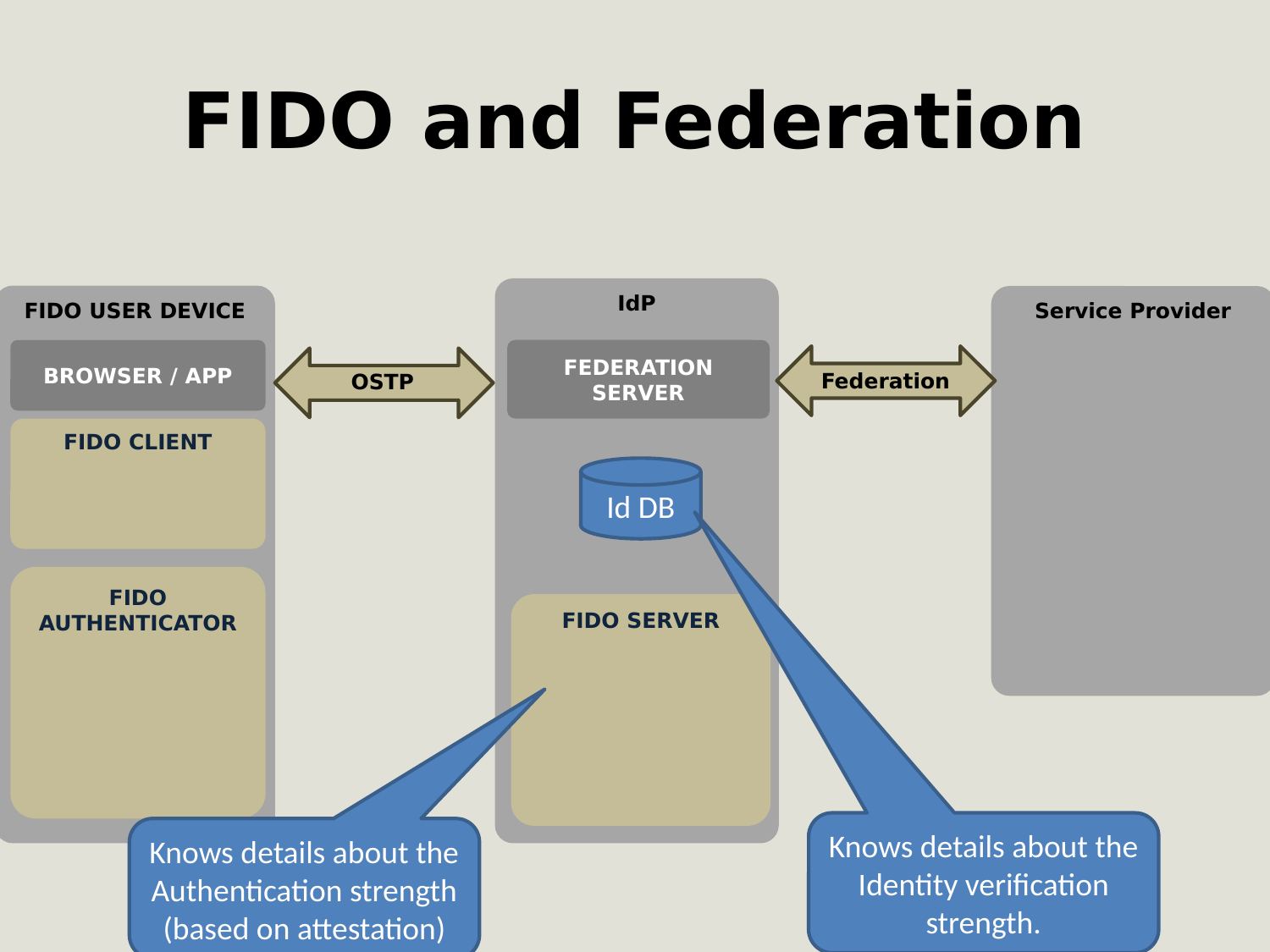

# FIDO and Federation
IdP
FIDO USER DEVICE
Service Provider
BROWSER / APP
FEDERATION SERVER

Federation

OSTP
FIDO CLIENT
Id DB
FIDO AUTHENTICATOR
FIDO SERVER
Knows details about the Identity verification strength.
Knows details about the Authentication strength (based on attestation)